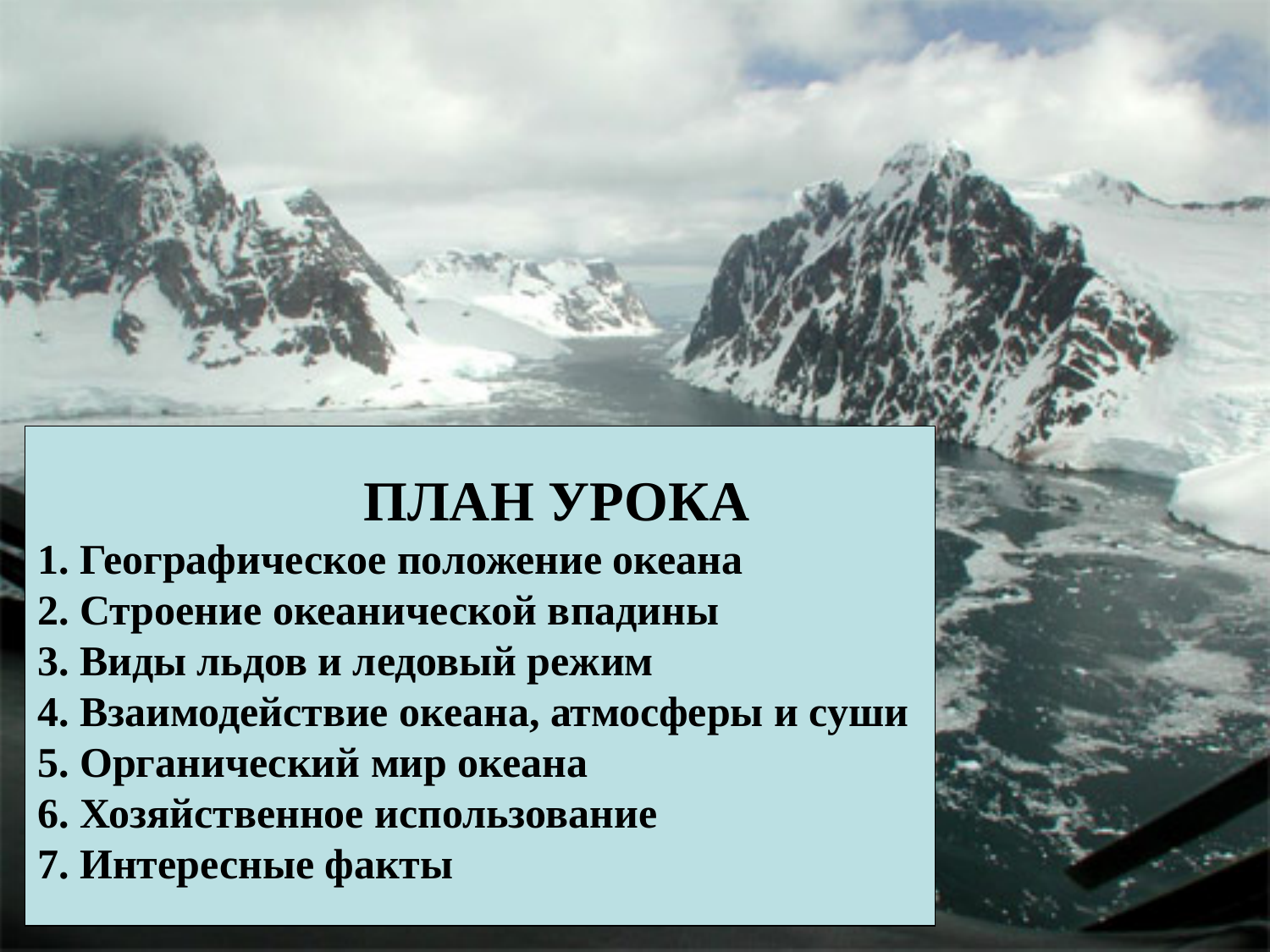

ПЛАН УРОКА
1. Географическое положение океана
2. Строение океанической впадины
3. Виды льдов и ледовый режим
4. Взаимодействие океана, атмосферы и суши
5. Органический мир океана
6. Хозяйственное использование
7. Интересные факты